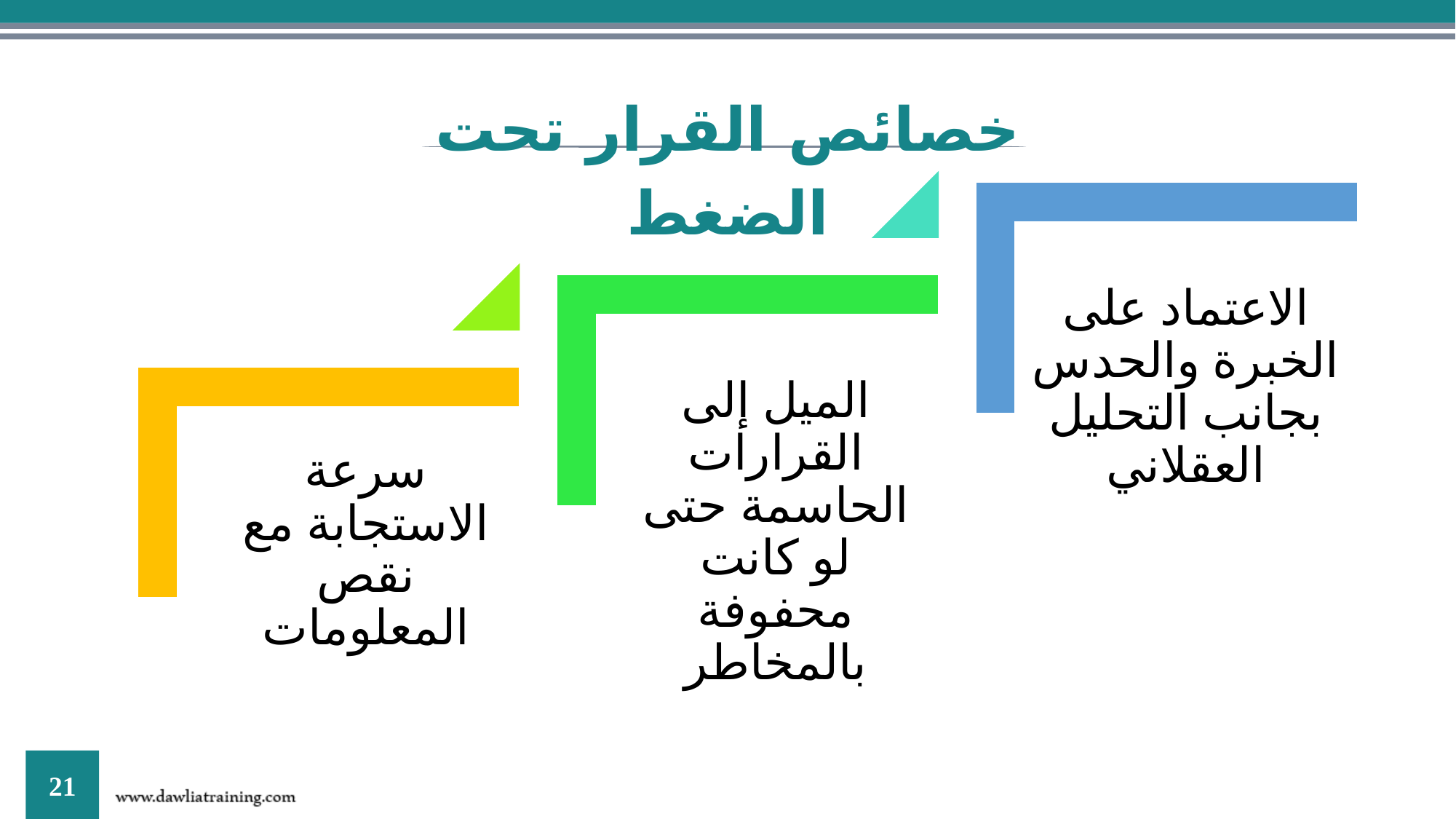

خصائص القرار تحت الضغط
سرعة الاستجابة مع نقص المعلومات
الميل إلى القرارات الحاسمة حتى لو كانت محفوفة بالمخاطر
الاعتماد على الخبرة والحدس بجانب التحليل العقلاني